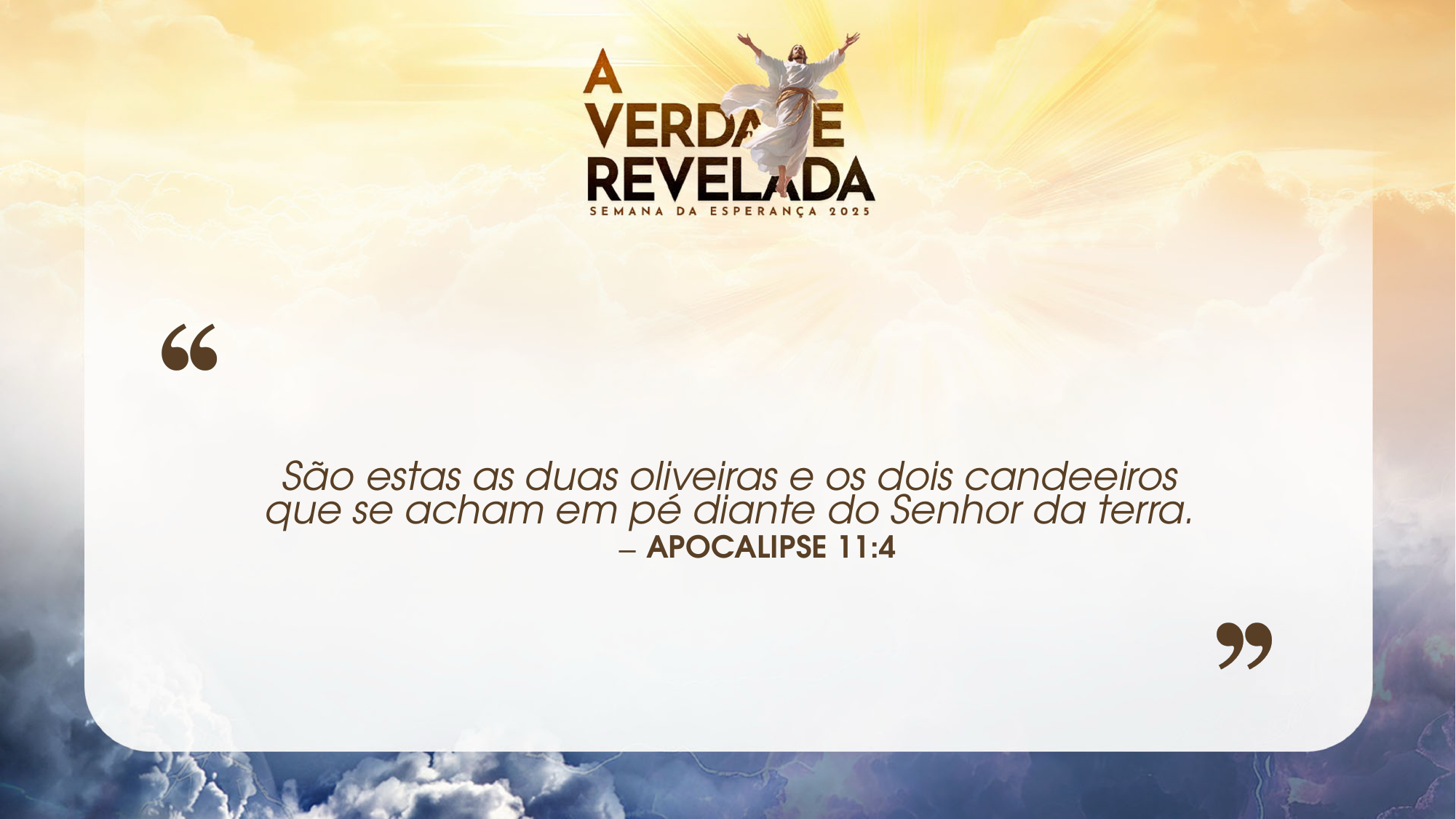

São estas as duas oliveiras e os dois candeeiros que se acham em pé diante do Senhor da terra.
APOCALIPSE 11:4